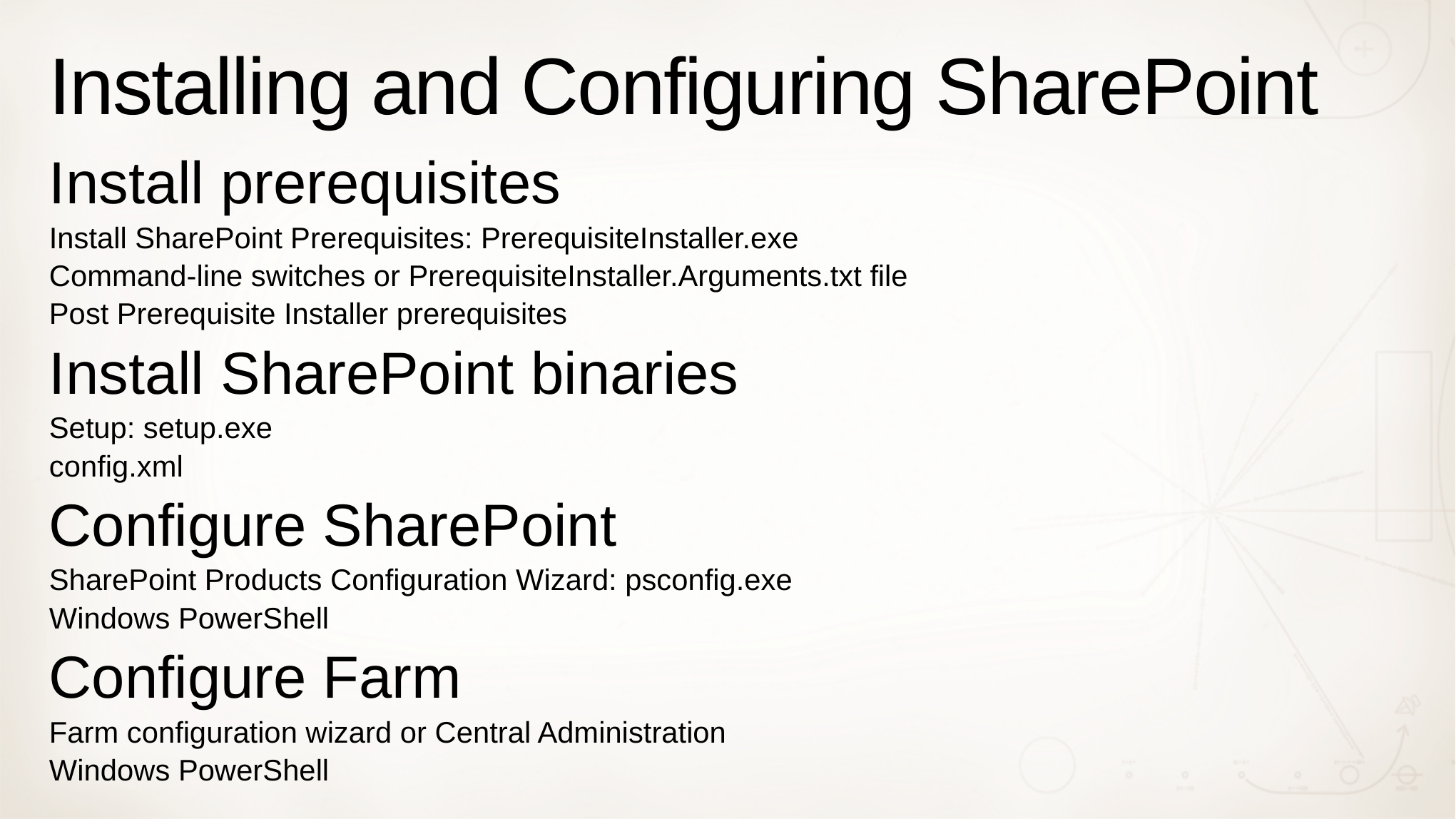

# Installing and Configuring SharePoint
Install prerequisites
Install SharePoint Prerequisites: PrerequisiteInstaller.exe
Command-line switches or PrerequisiteInstaller.Arguments.txt file
Post Prerequisite Installer prerequisites
Install SharePoint binaries
Setup: setup.exe
config.xml
Configure SharePoint
SharePoint Products Configuration Wizard: psconfig.exe
Windows PowerShell
Configure Farm
Farm configuration wizard or Central Administration
Windows PowerShell